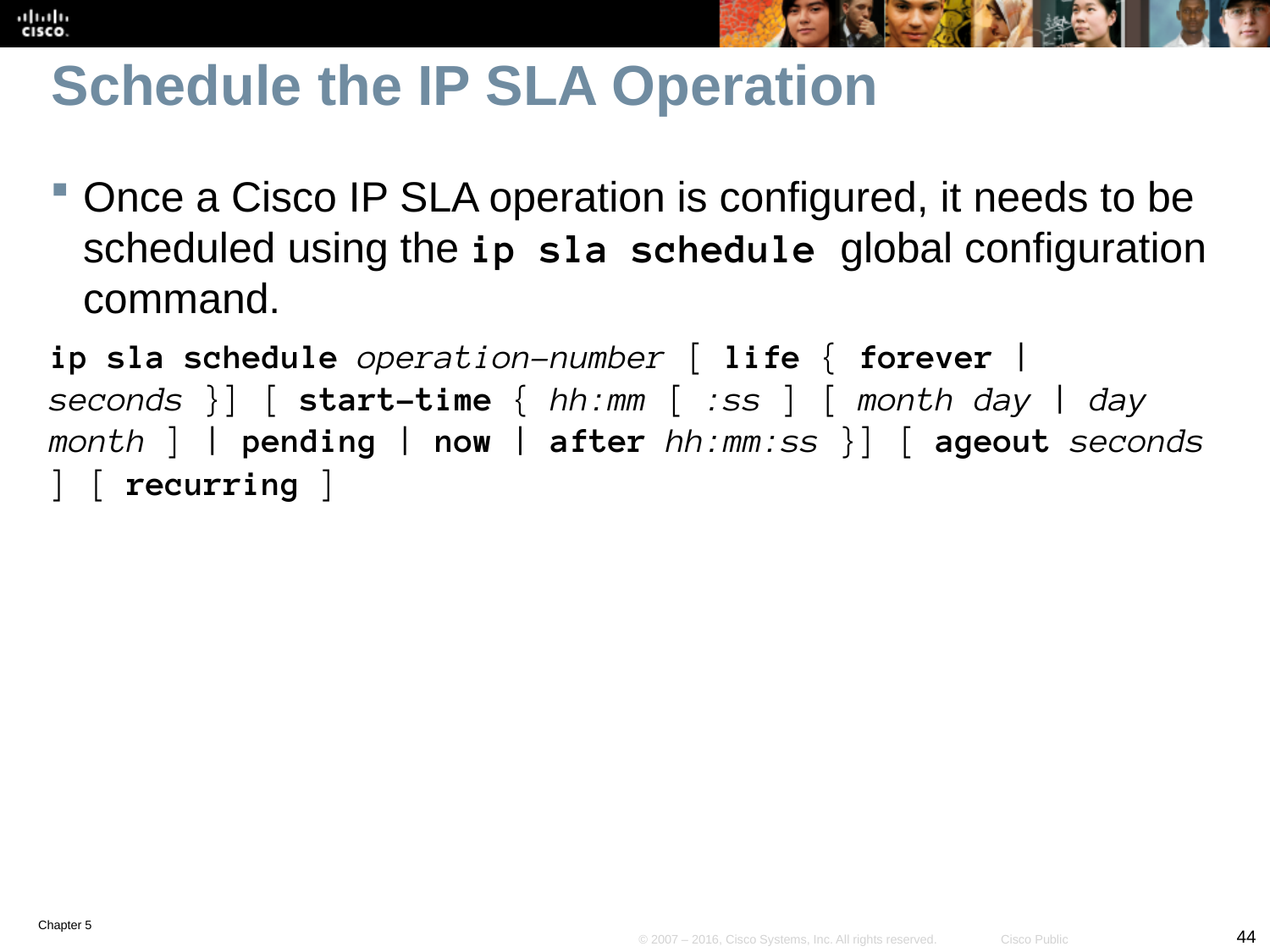

# Schedule the IP SLA Operation
Once a Cisco IP SLA operation is configured, it needs to be scheduled using the ip sla schedule global configuration command.
ip sla schedule operation-number [ life { forever | seconds }] [ start-time { hh:mm [ :ss ] [ month day | day month ] | pending | now | after hh:mm:ss }] [ ageout seconds ] [ recurring ]